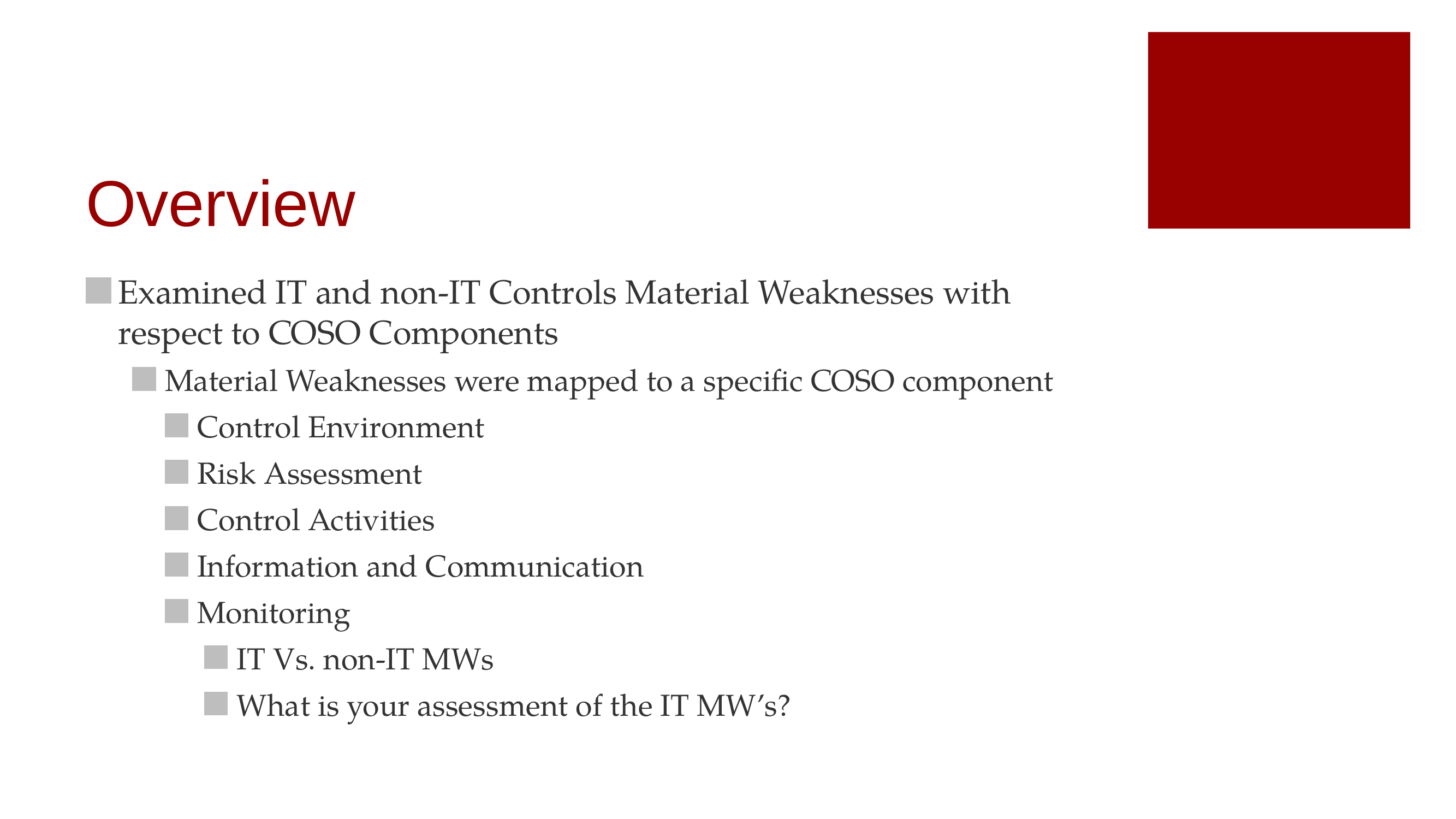

# Overview
Examined IT and non-IT Controls Material Weaknesses with respect to COSO Components
Material Weaknesses were mapped to a specific COSO component
Control Environment
Risk Assessment
Control Activities
Information and Communication
Monitoring
IT Vs. non-IT MWs
What is your assessment of the IT MW’s?